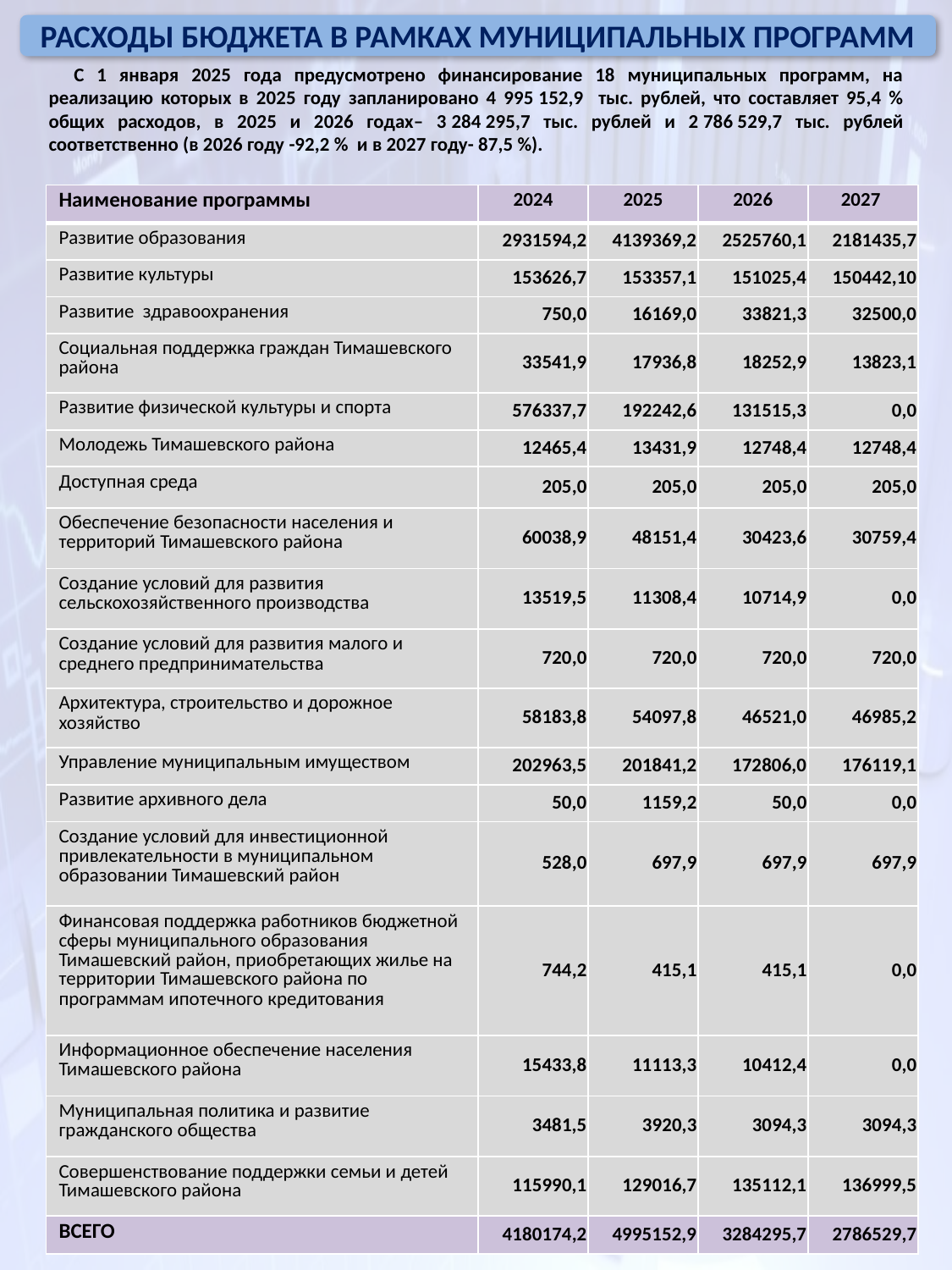

РАСХОДЫ БЮДЖЕТА В РАМКАХ МУНИЦИПАЛЬНЫХ ПРОГРАММ
  С 1 января 2025 года предусмотрено финансирование 18 муниципальных программ, на реализацию которых в 2025 году запланировано 4 995 152,9  тыс. рублей, что составляет 95,4 % общих расходов, в 2025 и 2026 годах– 3 284 295,7 тыс. рублей и 2 786 529,7 тыс. рублей соответственно (в 2026 году -92,2 %  и в 2027 году- 87,5 %).
| Наименование программы | 2024 | 2025 | 2026 | 2027 |
| --- | --- | --- | --- | --- |
| Развитие образования | 2931594,2 | 4139369,2 | 2525760,1 | 2181435,7 |
| Развитие культуры | 153626,7 | 153357,1 | 151025,4 | 150442,10 |
| Развитие здравоохранения | 750,0 | 16169,0 | 33821,3 | 32500,0 |
| Социальная поддержка граждан Тимашевского района | 33541,9 | 17936,8 | 18252,9 | 13823,1 |
| Развитие физической культуры и спорта | 576337,7 | 192242,6 | 131515,3 | 0,0 |
| Молодежь Тимашевского района | 12465,4 | 13431,9 | 12748,4 | 12748,4 |
| Доступная среда | 205,0 | 205,0 | 205,0 | 205,0 |
| Обеспечение безопасности населения и территорий Тимашевского района | 60038,9 | 48151,4 | 30423,6 | 30759,4 |
| Создание условий для развития сельскохозяйственного производства | 13519,5 | 11308,4 | 10714,9 | 0,0 |
| Создание условий для развития малого и среднего предпринимательства | 720,0 | 720,0 | 720,0 | 720,0 |
| Архитектура, строительство и дорожное хозяйство | 58183,8 | 54097,8 | 46521,0 | 46985,2 |
| Управление муниципальным имуществом | 202963,5 | 201841,2 | 172806,0 | 176119,1 |
| Развитие архивного дела | 50,0 | 1159,2 | 50,0 | 0,0 |
| Создание условий для инвестиционной привлекательности в муниципальном образовании Тимашевский район | 528,0 | 697,9 | 697,9 | 697,9 |
| Финансовая поддержка работников бюджетной сферы муниципального образования Тимашевский район, приобретающих жилье на территории Тимашевского района по программам ипотечного кредитования | 744,2 | 415,1 | 415,1 | 0,0 |
| Информационное обеспечение населения Тимашевского района | 15433,8 | 11113,3 | 10412,4 | 0,0 |
| Муниципальная политика и развитие гражданского общества | 3481,5 | 3920,3 | 3094,3 | 3094,3 |
| Совершенствование поддержки семьи и детей Тимашевского района | 115990,1 | 129016,7 | 135112,1 | 136999,5 |
| ВСЕГО | 4180174,2 | 4995152,9 | 3284295,7 | 2786529,7 |